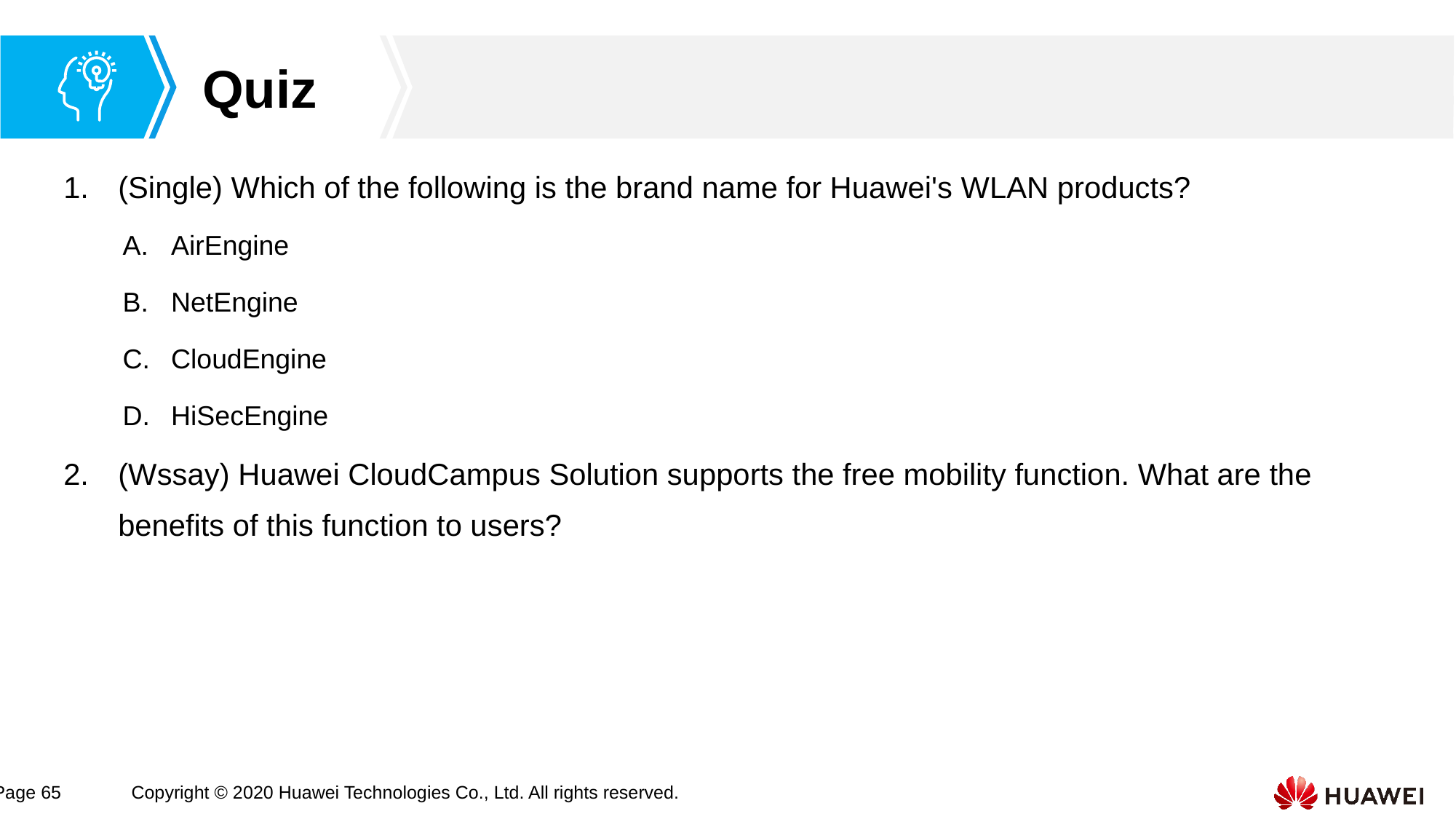

(Single) Which of the following is the brand name for Huawei's WLAN products?
AirEngine
NetEngine
CloudEngine
HiSecEngine
(Wssay) Huawei CloudCampus Solution supports the free mobility function. What are the benefits of this function to users?